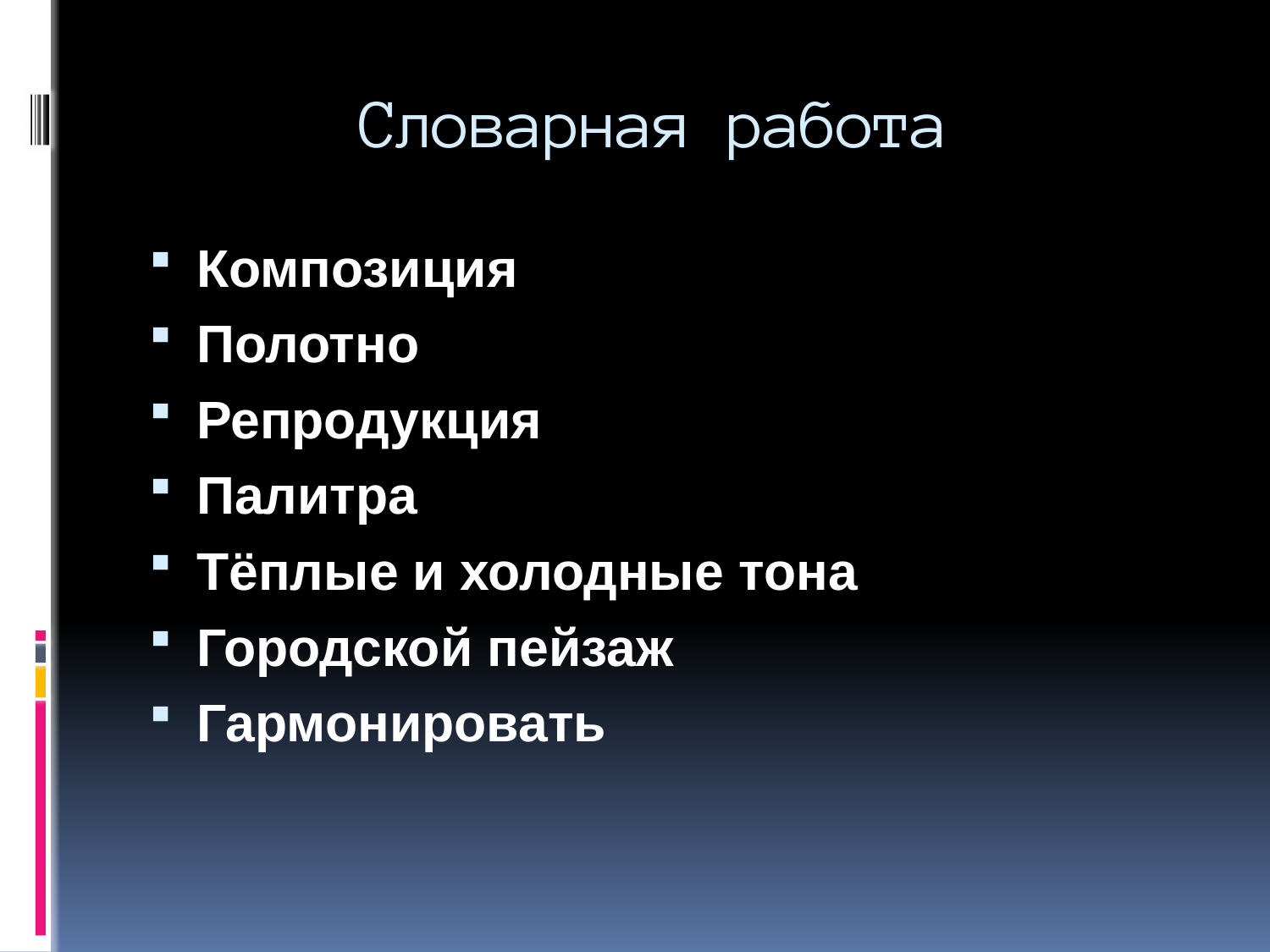

# Словарная работа
Композиция
Полотно
Репродукция
Палитра
Тёплые и холодные тона
Городской пейзаж
Гармонировать